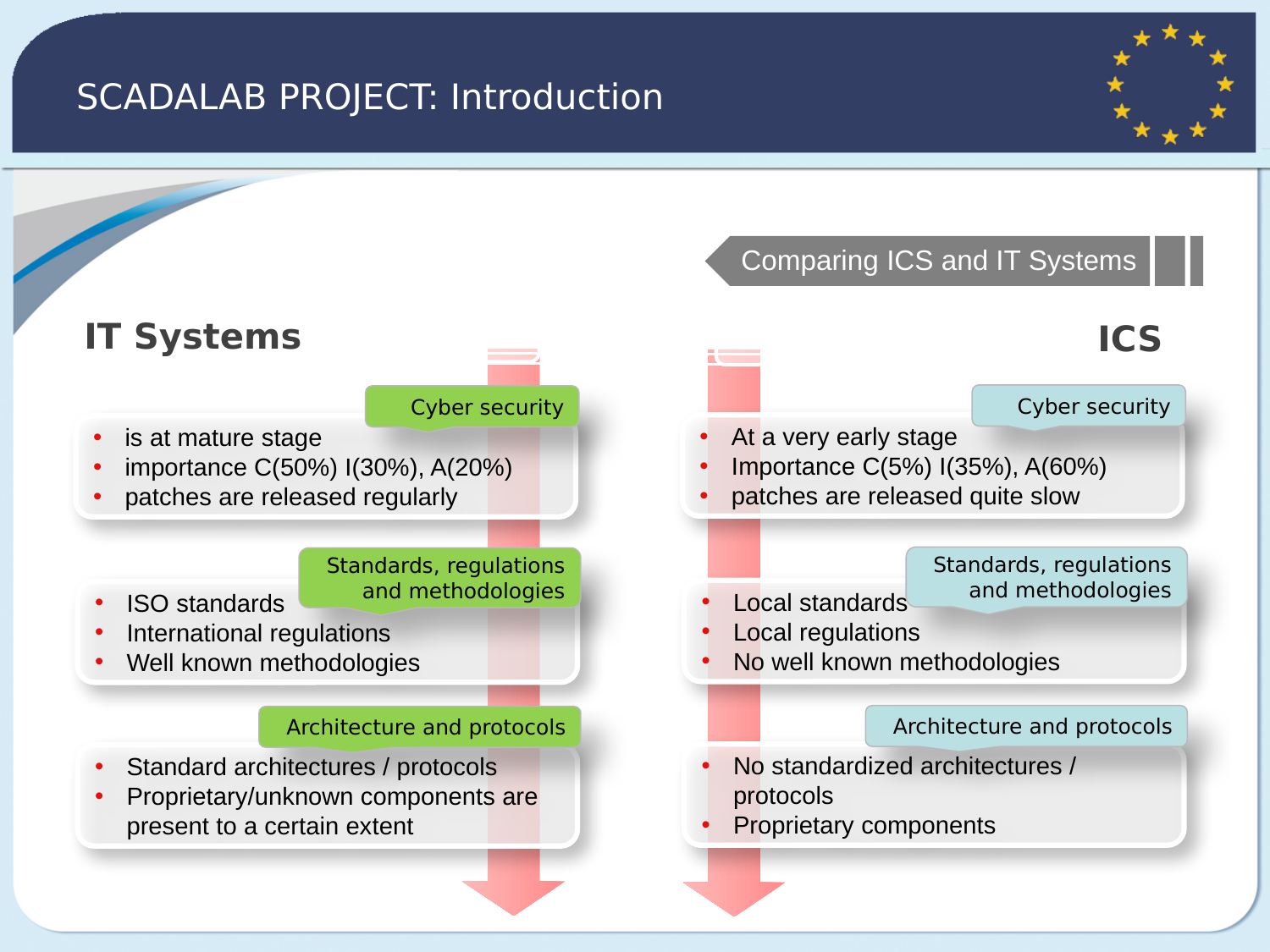

# SCADALAB PROJECT: Introduction
Comparing ICS and IT Systems

IT Systems
ICS

Cyber security
Cyber security
At a very early stage
Importance C(5%) I(35%), A(60%)
patches are released quite slow
is at mature stage
importance C(50%) I(30%), A(20%)
patches are released regularly
Standards, regulations and methodologies
Standards, regulations and methodologies
Local standards
Local regulations
No well known methodologies
ISO standards
International regulations
Well known methodologies
Architecture and protocols
Architecture and protocols
No standardized architectures / protocols
Proprietary components
Standard architectures / protocols
Proprietary/unknown components are present to a certain extent